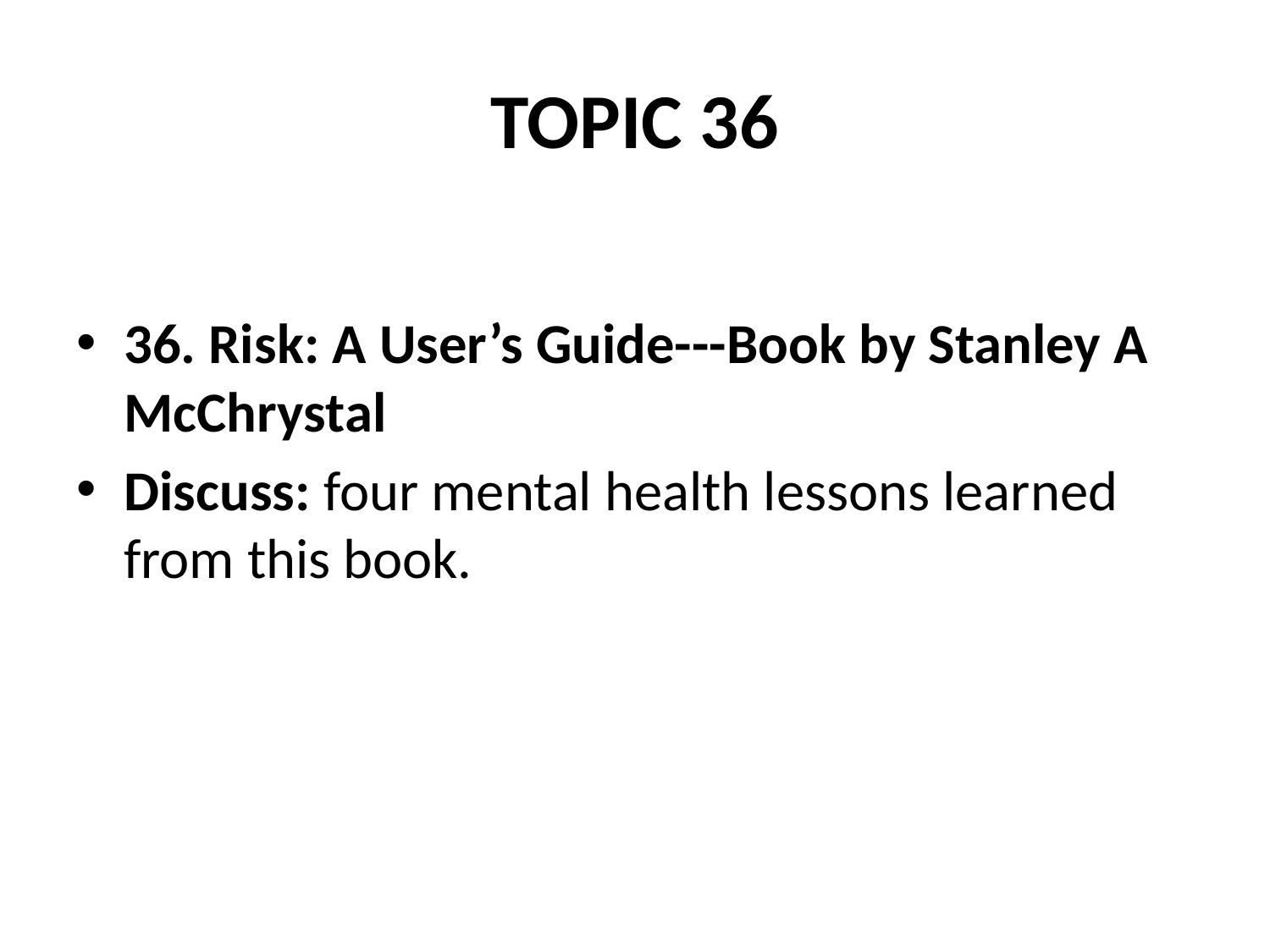

# TOPIC 36

36. Risk: A User’s Guide---Book by Stanley A McChrystal
Discuss: four mental health lessons learned from this book.